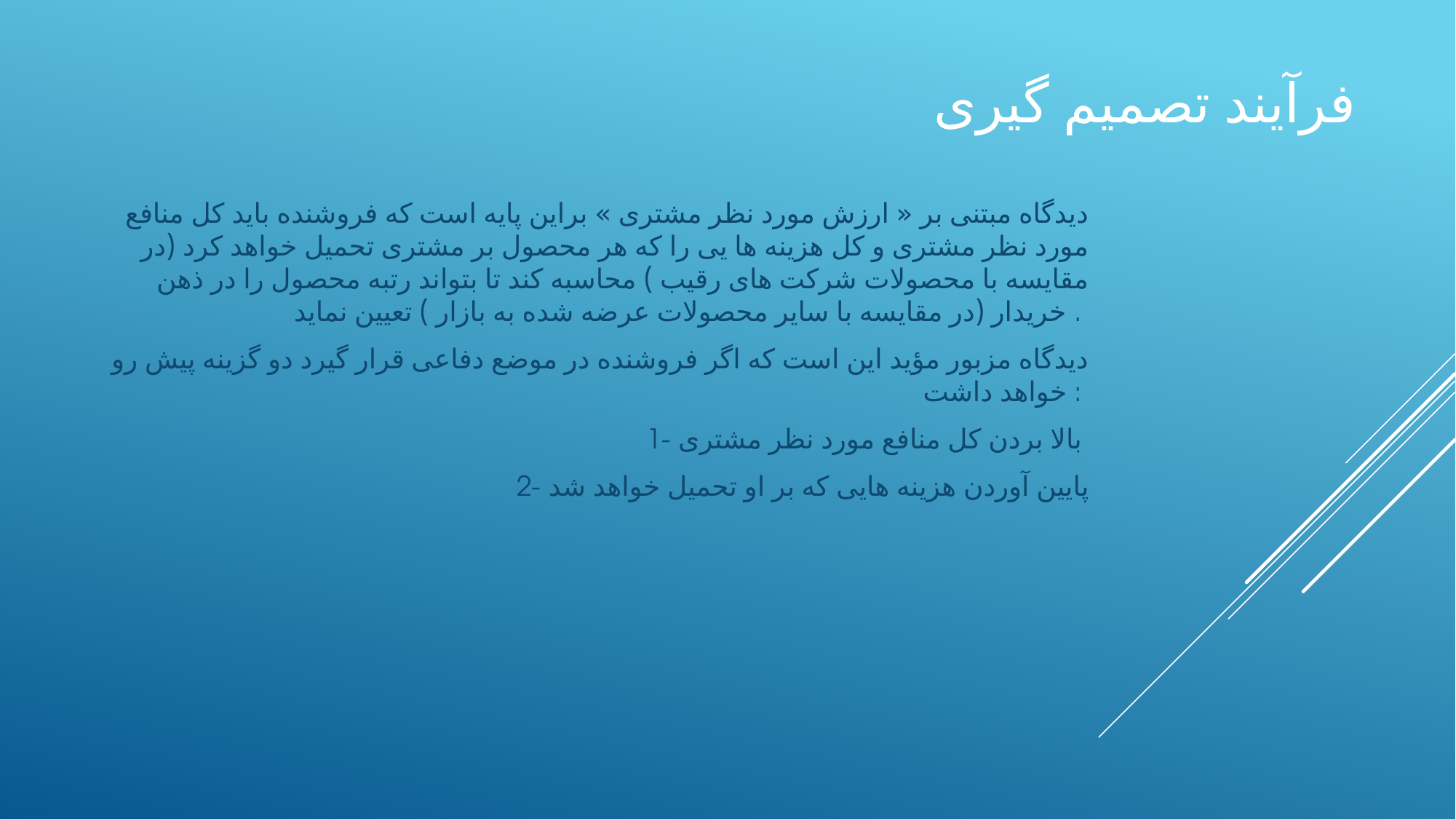

# فرآیند تصمیم گیری
دیدگاه مبتنی بر « ارزش مورد نظر مشتری » براین پایه است که فروشنده باید کل منافع مورد نظر مشتری و کل هزینه ها یی را که هر محصول بر مشتری تحمیل خواهد کرد (در مقایسه با محصولات شرکت های رقیب ) محاسبه کند تا بتواند رتبه محصول را در ذهن خریدار (در مقایسه با سایر محصولات عرضه شده به بازار ) تعیین نماید .
دیدگاه مزبور مؤید این است که اگر فروشنده در موضع دفاعی قرار گیرد دو گزینه پیش رو خواهد داشت :
1- بالا بردن کل منافع مورد نظر مشتری
2- پایین آوردن هزینه هایی که بر او تحمیل خواهد شد